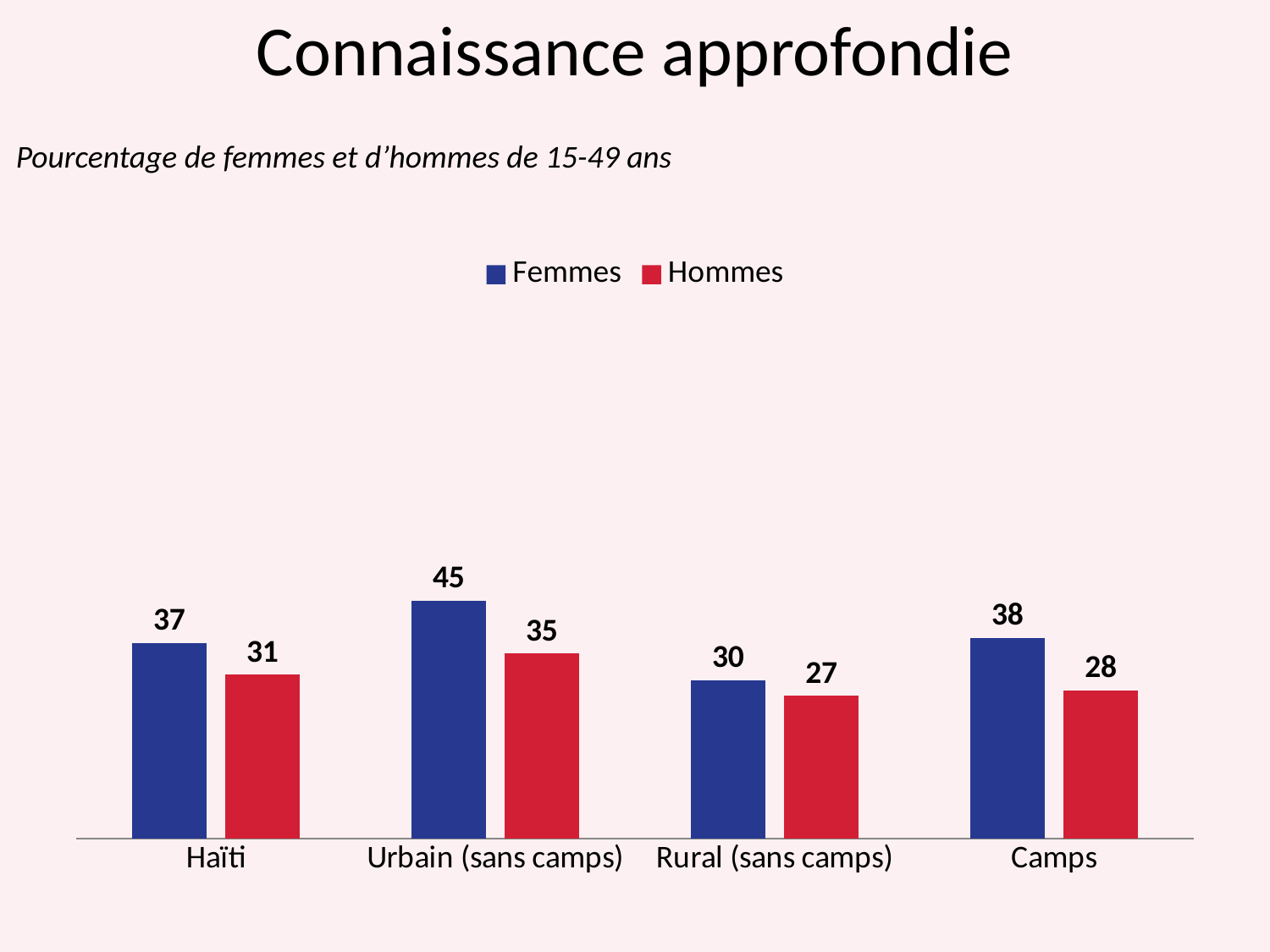

# Connaissance approfondie
Pourcentage de femmes et d’hommes de 15-49 ans

### Chart

| Category | Femmes | Hommes |
|---|---|---|
| Haïti | 37.0 | 31.0 |
| Urbain (sans camps) | 45.0 | 35.0 |
| Rural (sans camps) | 30.0 | 27.0 |
| Camps | 38.0 | 28.0 |